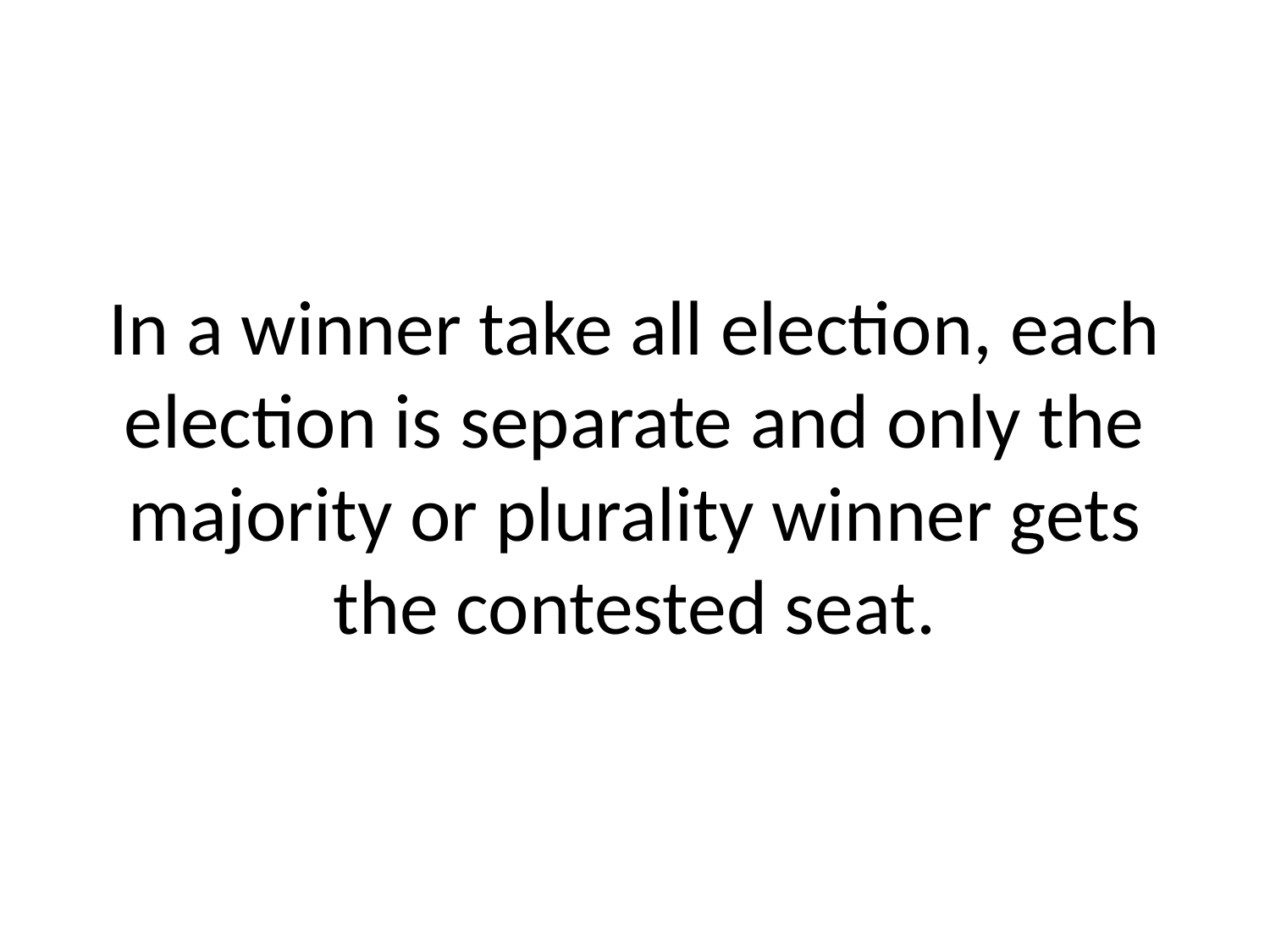

# In a winner take all election, each election is separate and only the majority or plurality winner gets the contested seat.